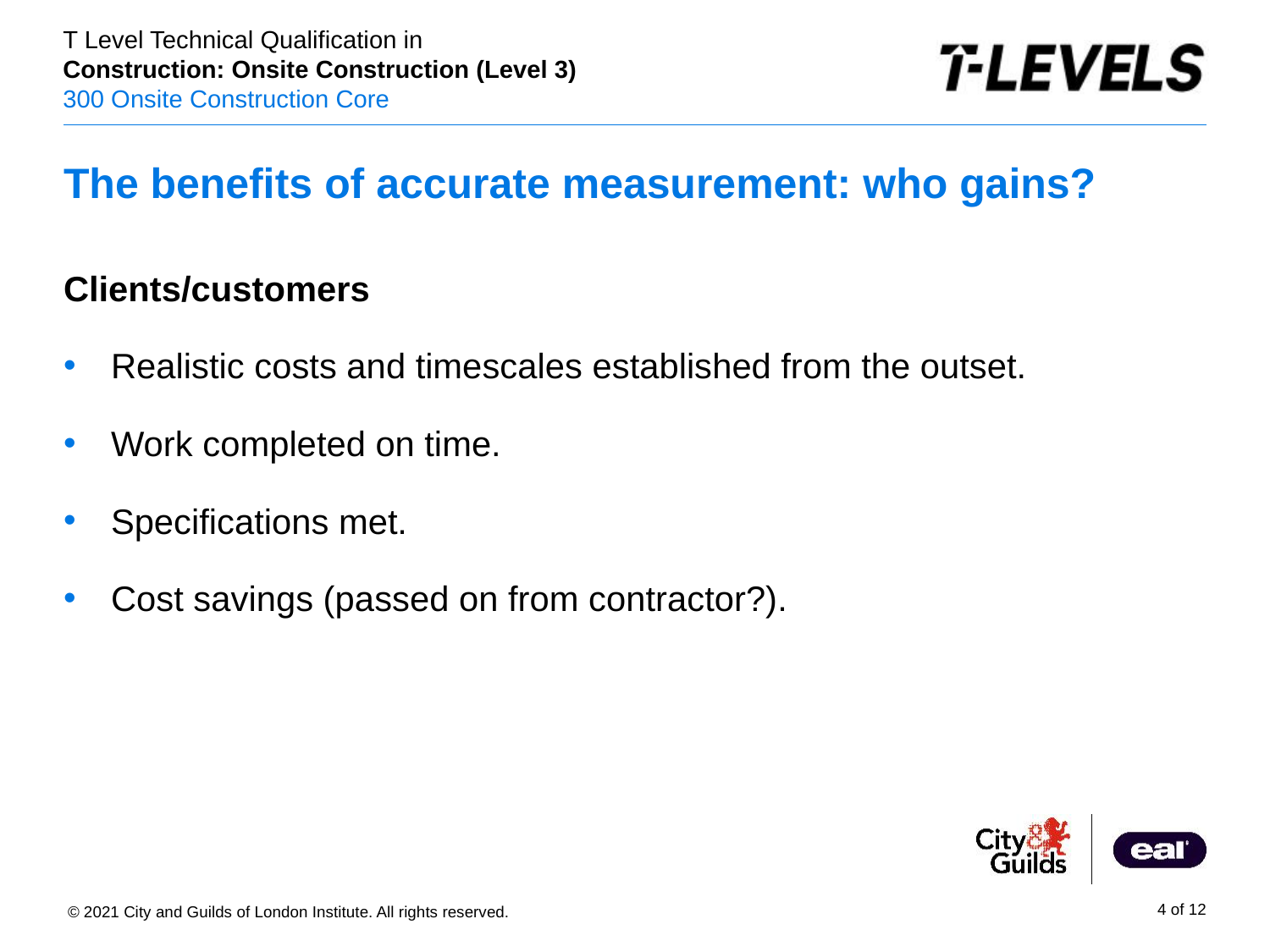

# The benefits of accurate measurement: who gains?
Clients/customers
Realistic costs and timescales established from the outset.
Work completed on time.
Specifications met.
Cost savings (passed on from contractor?).